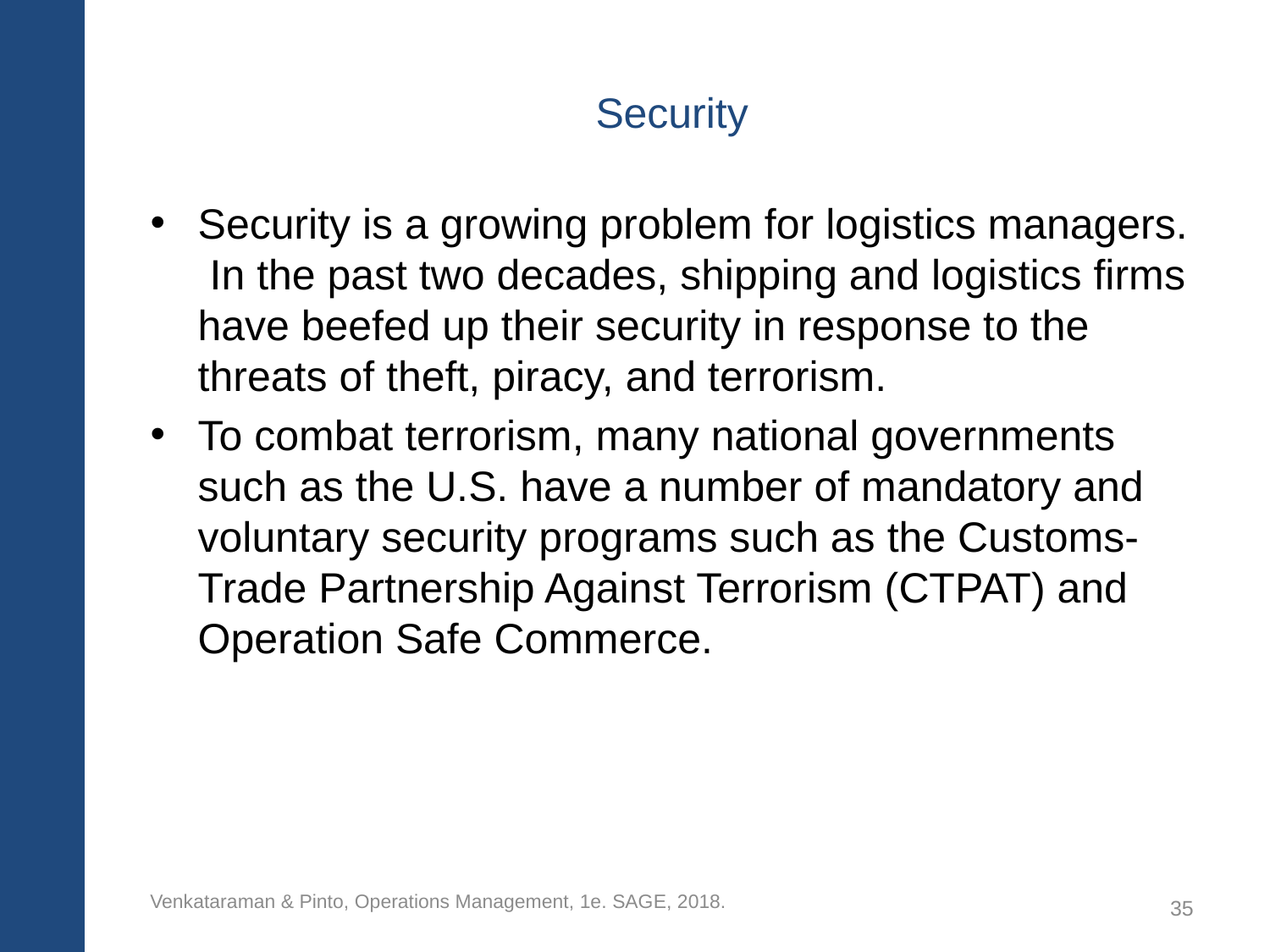

# Security
Security is a growing problem for logistics managers.  In the past two decades, shipping and logistics firms have beefed up their security in response to the threats of theft, piracy, and terrorism.
To combat terrorism, many national governments such as the U.S. have a number of mandatory and voluntary security programs such as the Customs-Trade Partnership Against Terrorism (CTPAT) and Operation Safe Commerce.
Venkataraman & Pinto, Operations Management, 1e. SAGE, 2018.
35